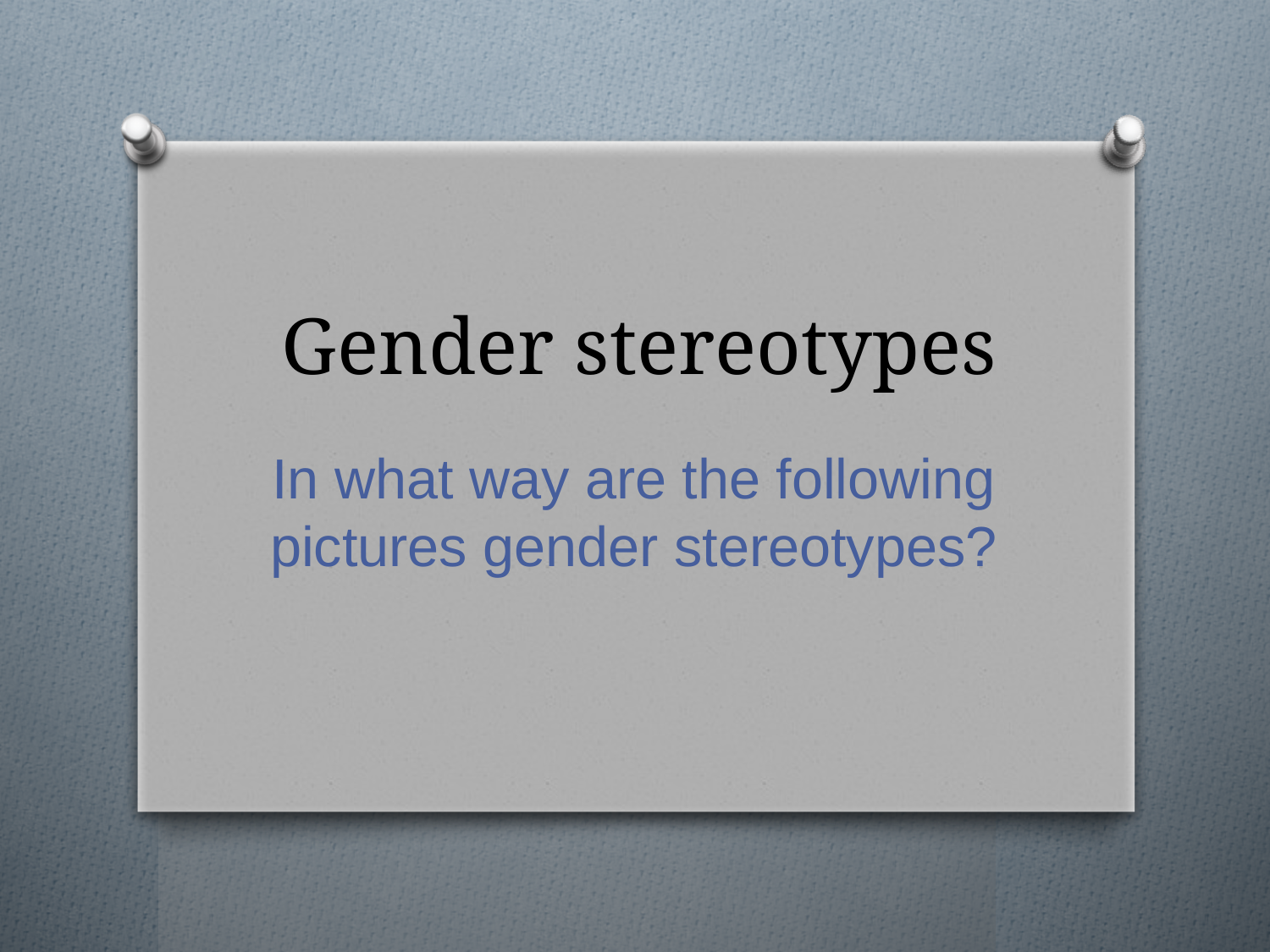

# Gender stereotypes
In what way are the following pictures gender stereotypes?